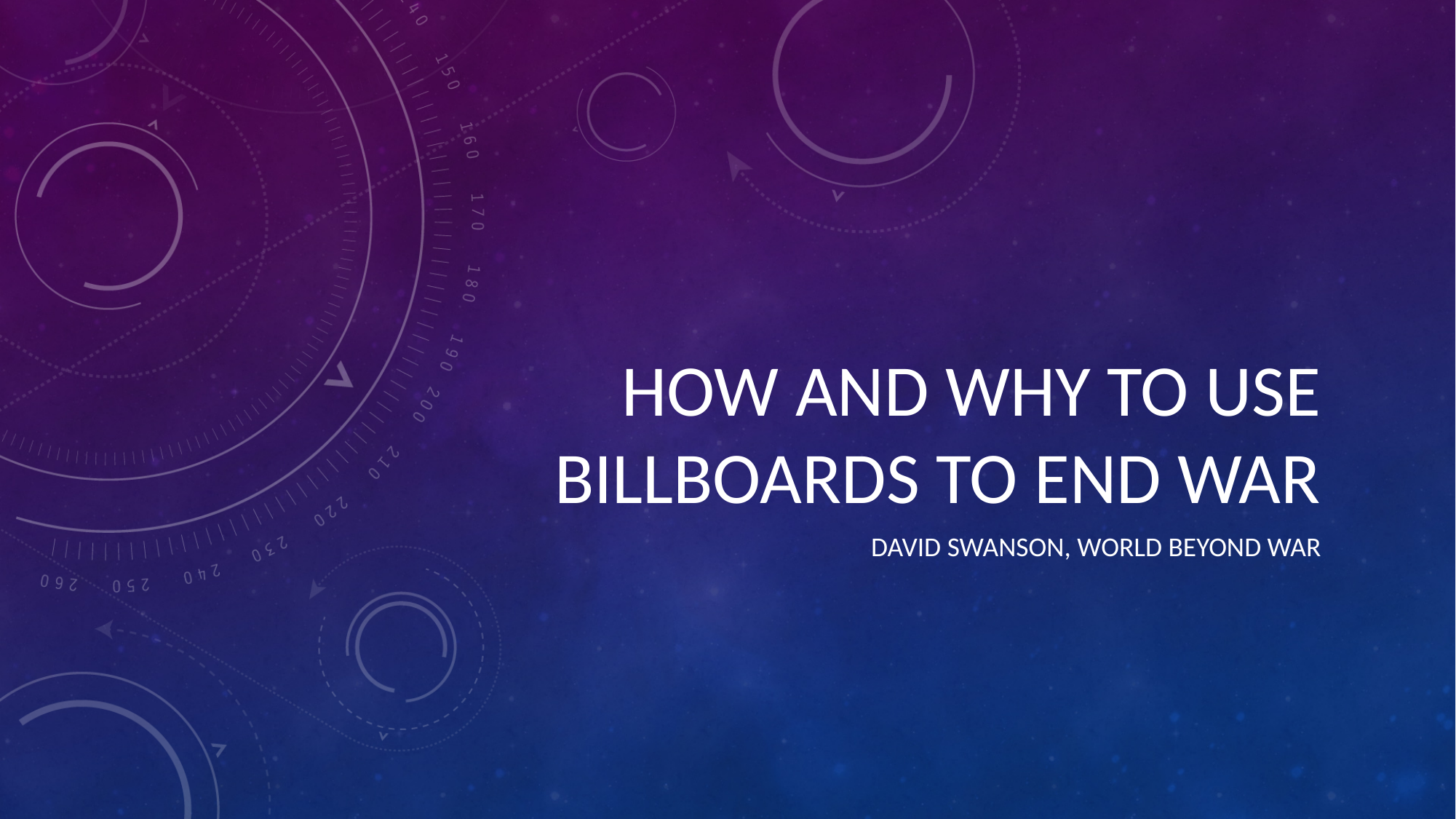

# How and why to use billboards to end war
David Swanson, World BEYOND War